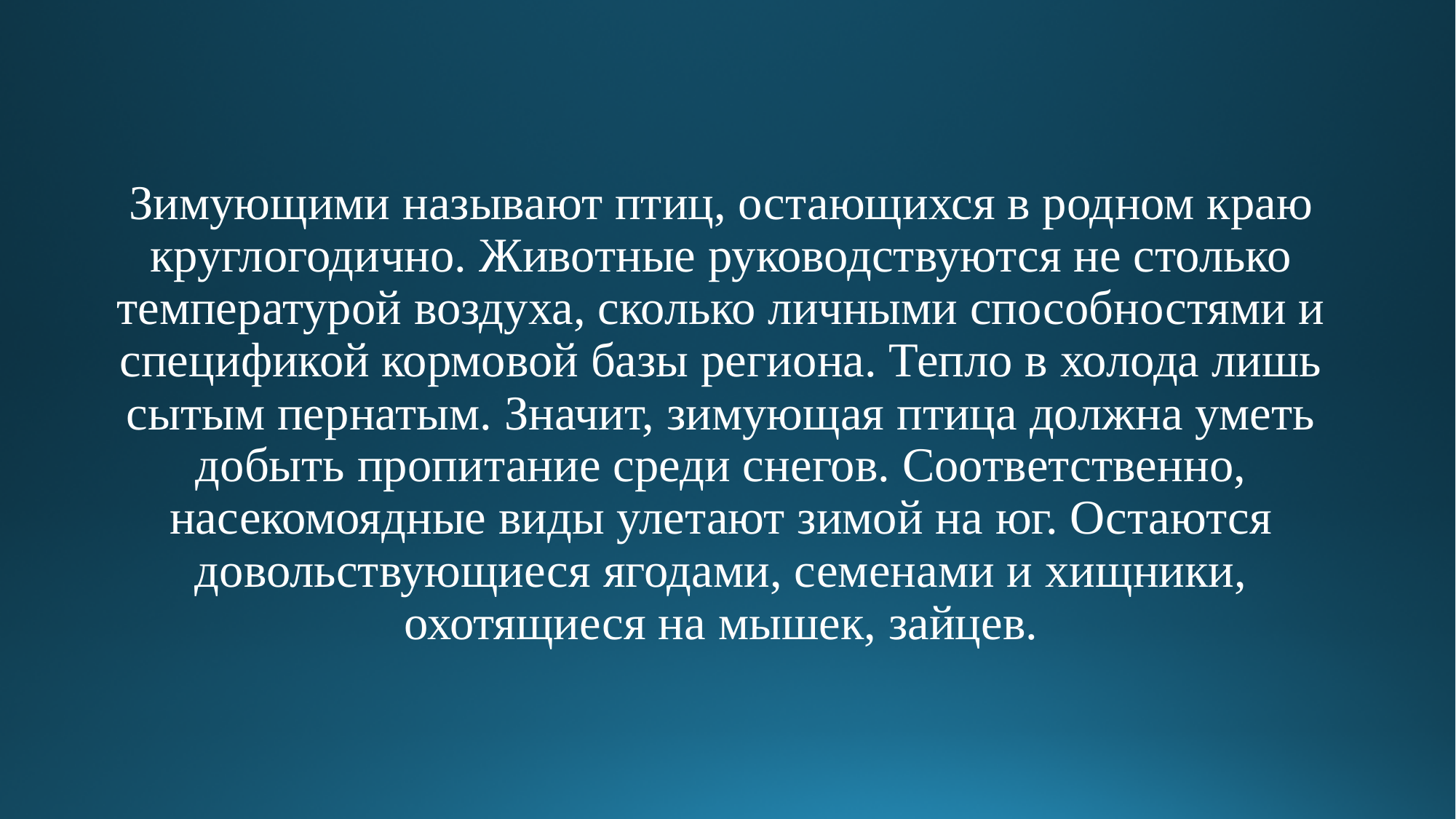

# Зимующими называют птиц, остающихся в родном краю круглогодично. Животные руководствуются не столько температурой воздуха, сколько личными способностями и спецификой кормовой базы региона. Тепло в холода лишь сытым пернатым. Значит, зимующая птица должна уметь добыть пропитание среди снегов. Соответственно, насекомоядные виды улетают зимой на юг. Остаются довольствующиеся ягодами, семенами и хищники, охотящиеся на мышек, зайцев.